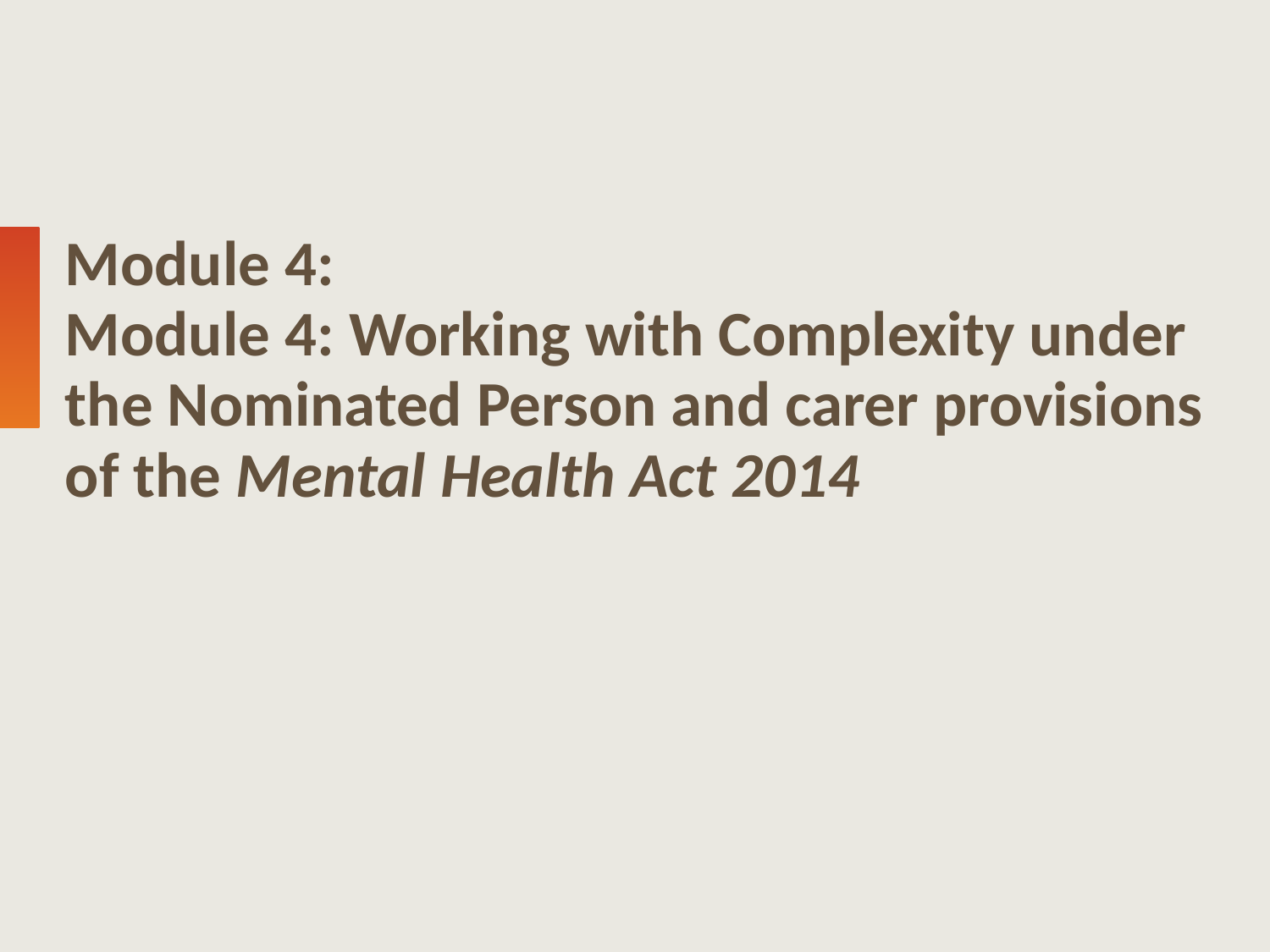

Module 4:
Module 4: Working with Complexity under the Nominated Person and carer provisions of the Mental Health Act 2014